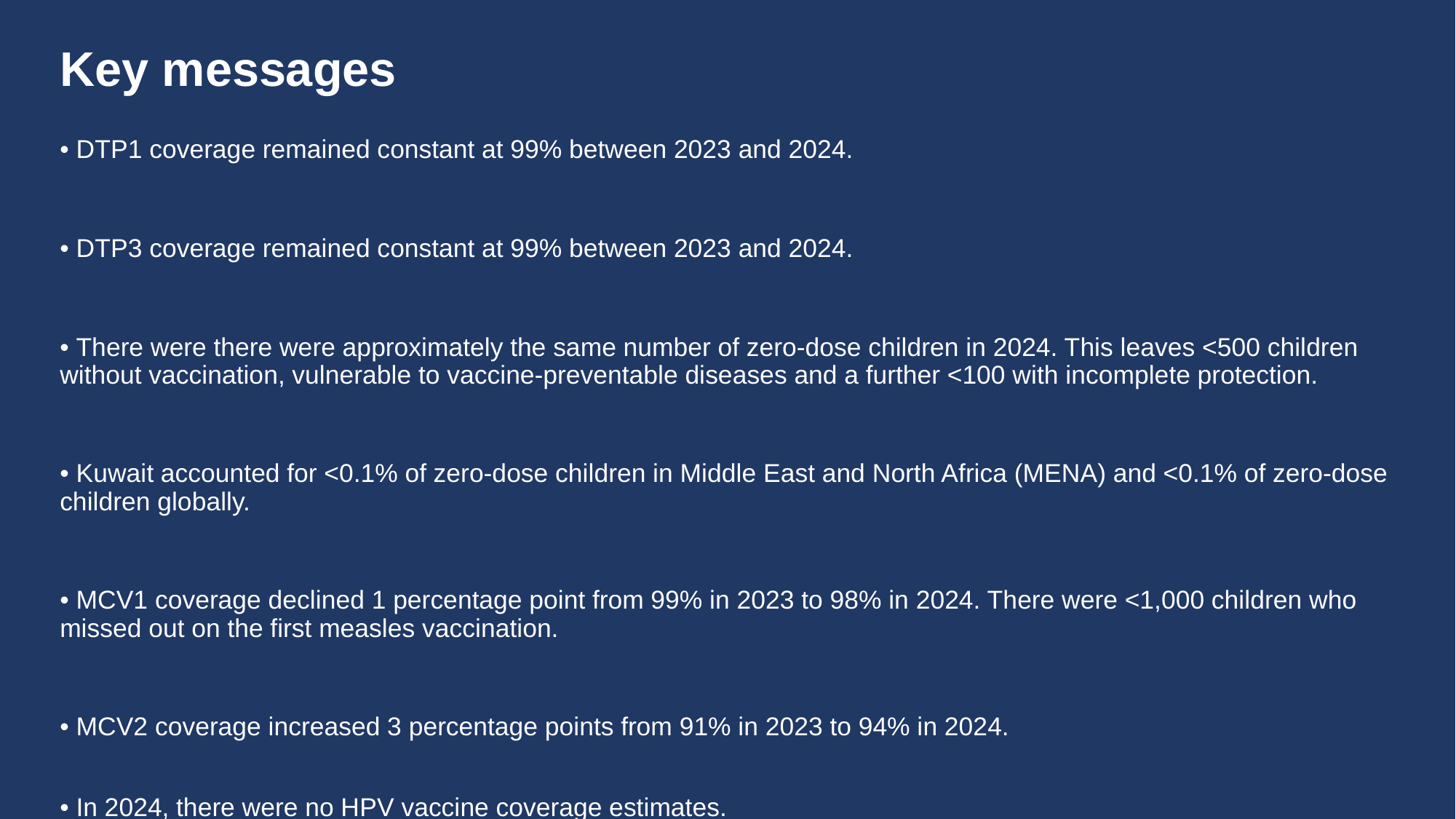

# Key messages
• DTP1 coverage remained constant at 99% between 2023 and 2024.

• DTP3 coverage remained constant at 99% between 2023 and 2024.

• There were there were approximately the same number of zero-dose children in 2024. This leaves <500 children without vaccination, vulnerable to vaccine-preventable diseases and a further <100 with incomplete protection.

• Kuwait accounted for <0.1% of zero-dose children in Middle East and North Africa (MENA) and <0.1% of zero-dose children globally.

• MCV1 coverage declined 1 percentage point from 99% in 2023 to 98% in 2024. There were <1,000 children who missed out on the first measles vaccination.

• MCV2 coverage increased 3 percentage points from 91% in 2023 to 94% in 2024.

• In 2024, there were no HPV vaccine coverage estimates.